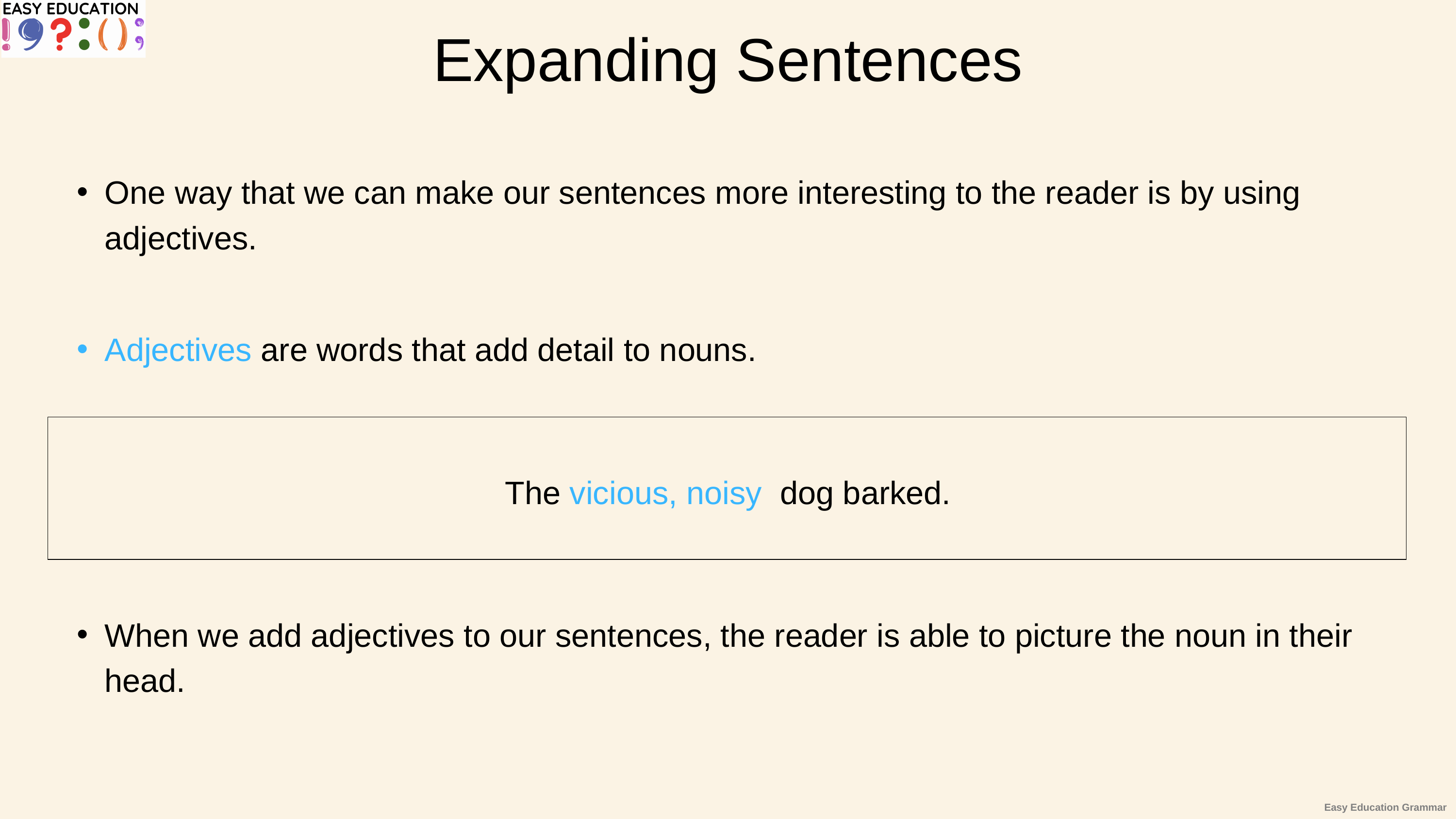

Expanding Sentences
One way that we can make our sentences more interesting to the reader is by using adjectives.
Adjectives are words that add detail to nouns.

The vicious, noisy  dog barked.
When we add adjectives to our sentences, the reader is able to picture the noun in their head.